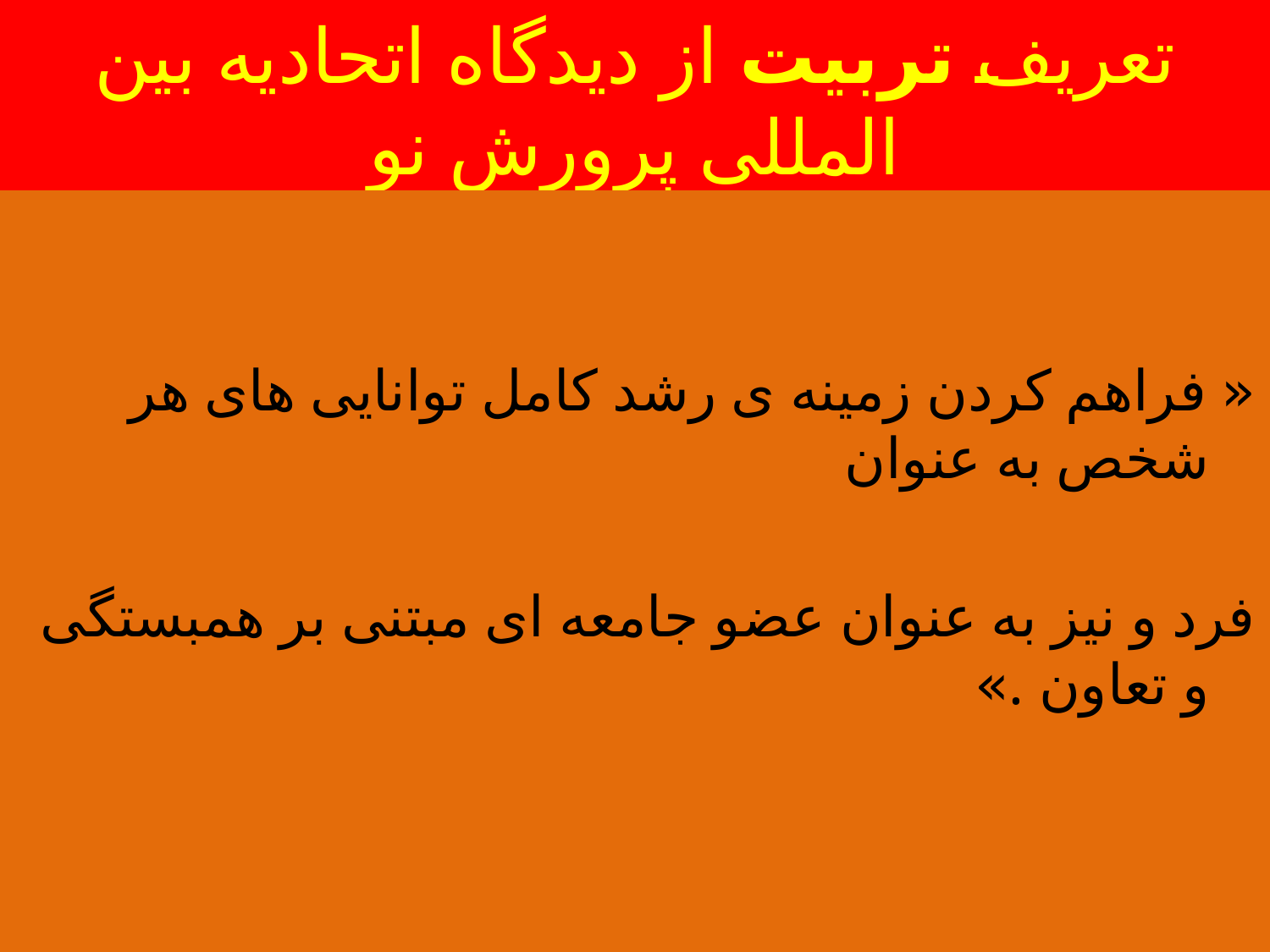

# تعریف تربیت از دیدگاه اتحادیه بین المللی پرورش نو

« فراهم کردن زمینه ی رشد کامل توانایی های هر شخص به عنوان

فرد و نیز به عنوان عضو جامعه ای مبتنی بر همبستگی و تعاون .»